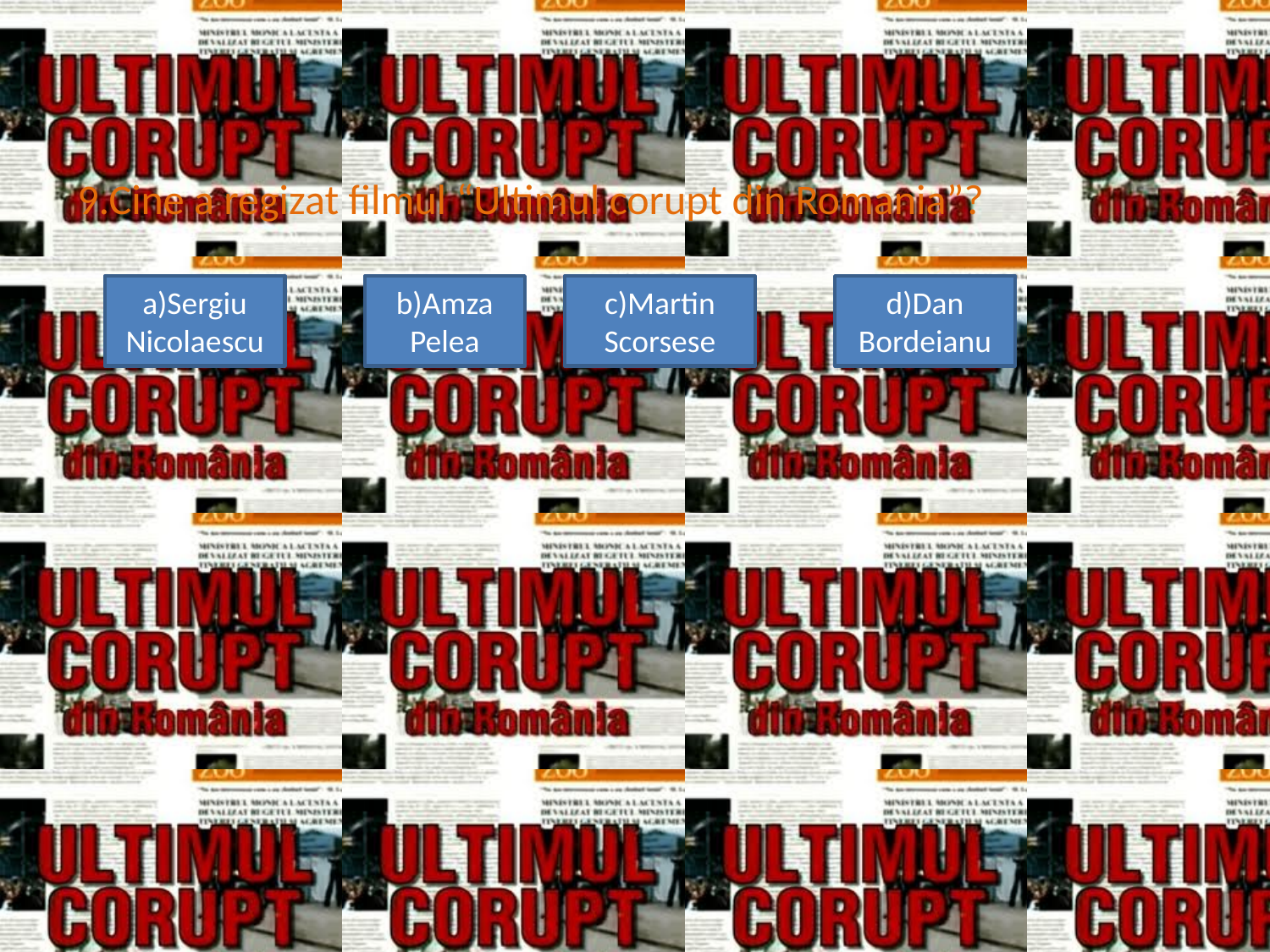

9.Cine a regizat filmul “Ultimul corupt din Romania”?
a)Sergiu Nicolaescu
b)Amza Pelea
c)Martin Scorsese
d)Dan Bordeianu